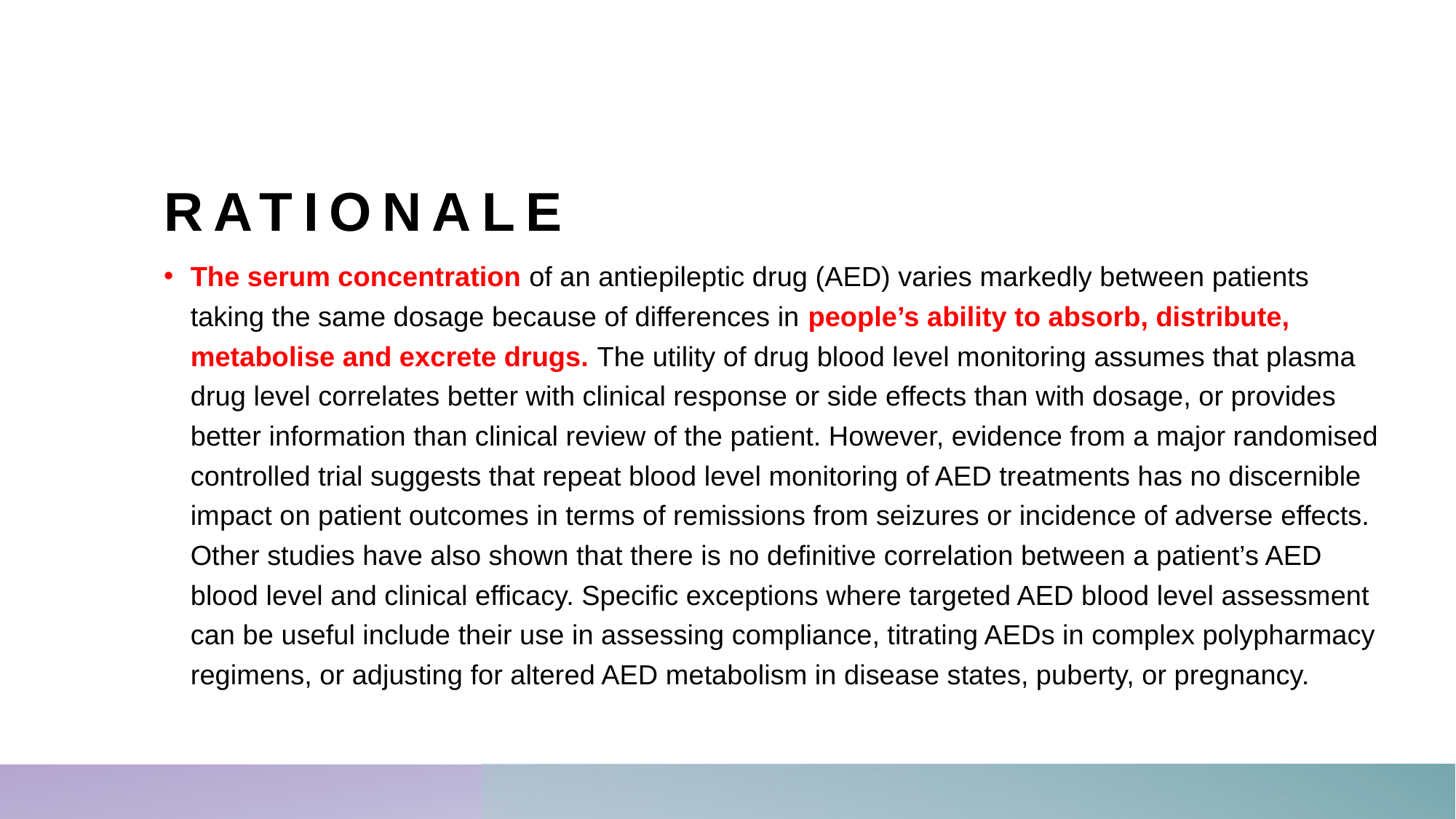

# rationale
The serum concentration of an antiepileptic drug (AED) varies markedly between patients taking the same dosage because of differences in people’s ability to absorb, distribute, metabolise and excrete drugs. The utility of drug blood level monitoring assumes that plasma drug level correlates better with clinical response or side effects than with dosage, or provides better information than clinical review of the patient. However, evidence from a major randomised controlled trial suggests that repeat blood level monitoring of AED treatments has no discernible impact on patient outcomes in terms of remissions from seizures or incidence of adverse effects. Other studies have also shown that there is no definitive correlation between a patient’s AED blood level and clinical efficacy. Specific exceptions where targeted AED blood level assessment can be useful include their use in assessing compliance, titrating AEDs in complex polypharmacy regimens, or adjusting for altered AED metabolism in disease states, puberty, or pregnancy.